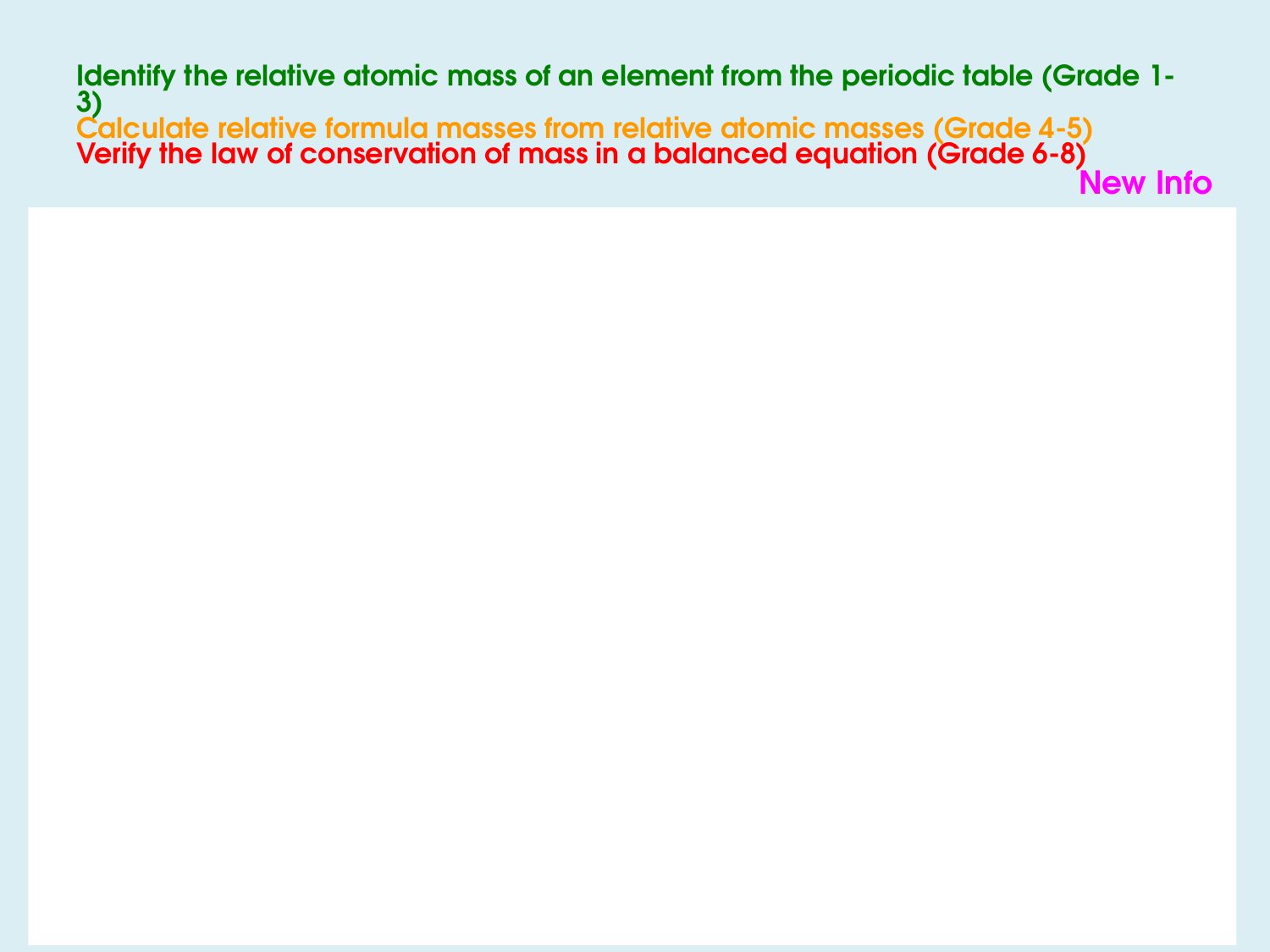

# Identify the relative atomic mass of an element from the periodic table (Grade 1-3) Calculate relative formula masses from relative atomic masses (Grade 4-5) Verify the law of conservation of mass in a balanced equation (Grade 6-8)
New Info